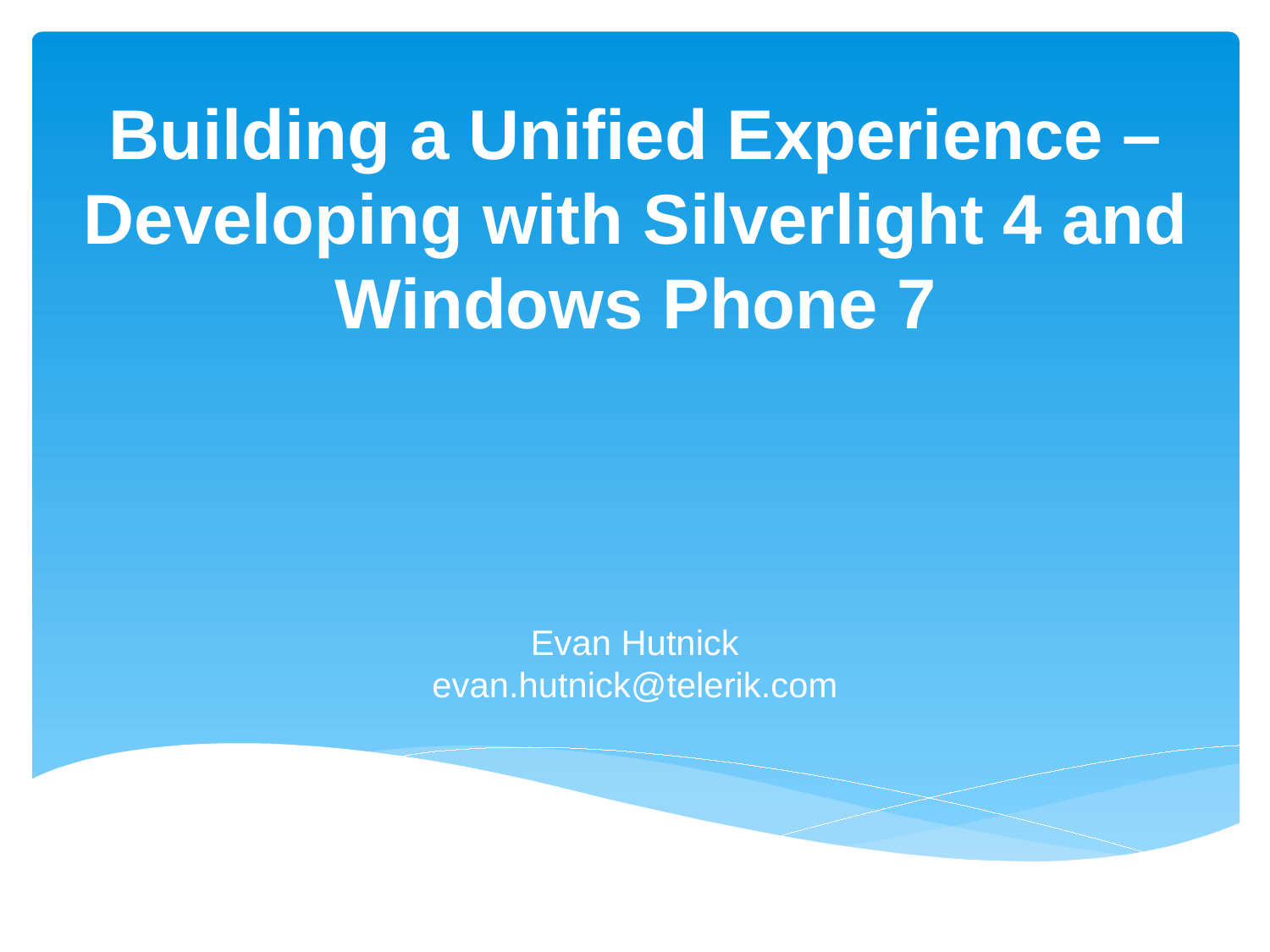

# Building a Unified Experience – Developing with Silverlight 4 and Windows Phone 7
Evan Hutnick
evan.hutnick@telerik.com